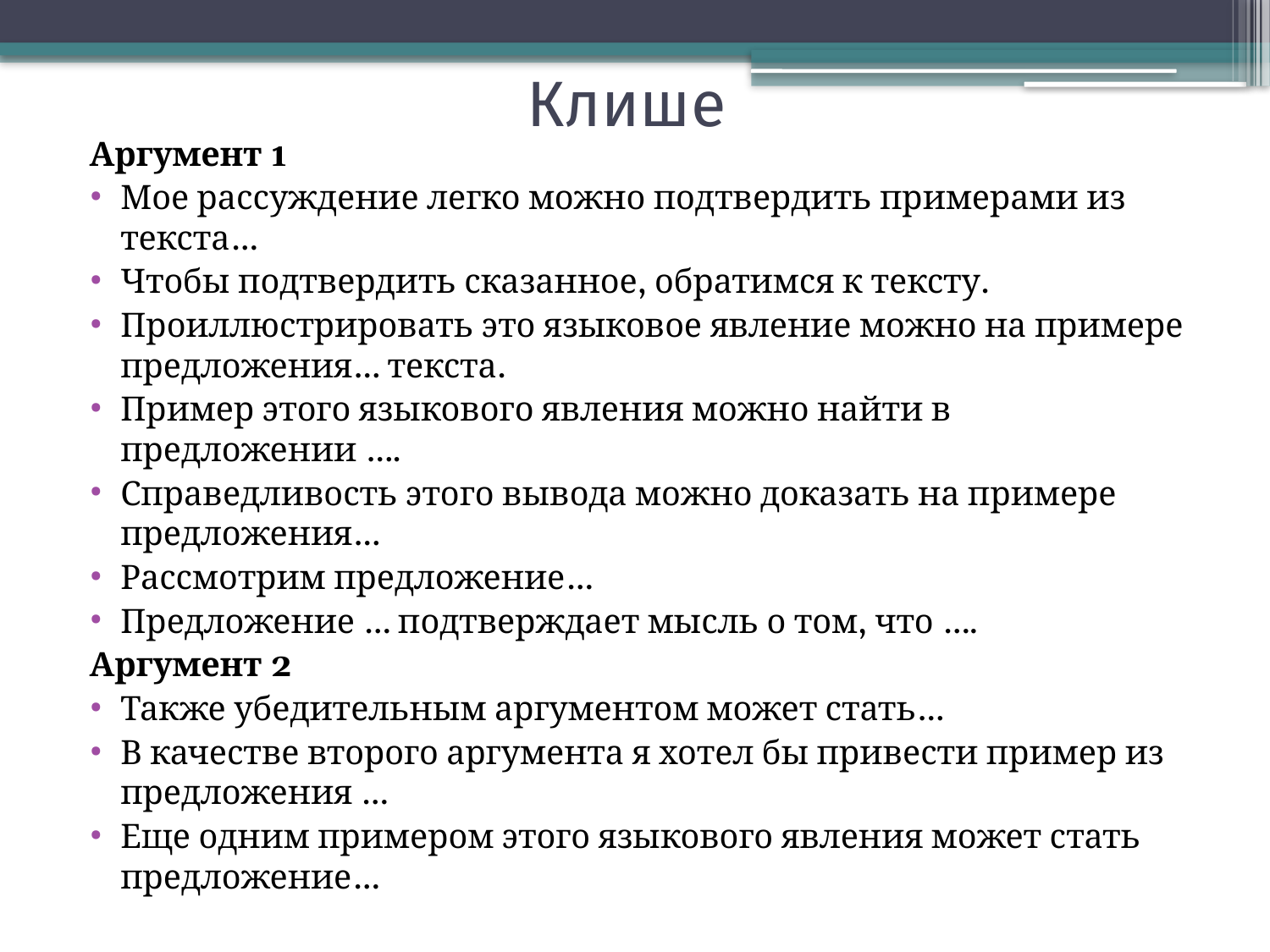

# Клише
Аргумент 1
Мое рассуждение легко можно подтвердить примерами из текста…
Чтобы подтвердить сказанное, обратимся к тексту.
Проиллюстрировать это языковое явление можно на примере предложения… текста.
Пример этого языкового явления можно найти в предложении ….
Справедливость этого вывода можно доказать на примере предложения…
Рассмотрим предложение…
Предложение … подтверждает мысль о том, что ….
Аргумент 2
Также убедительным аргументом может стать…
В качестве второго аргумента я хотел бы привести пример из предложения …
Еще одним примером этого языкового явления может стать предложение…